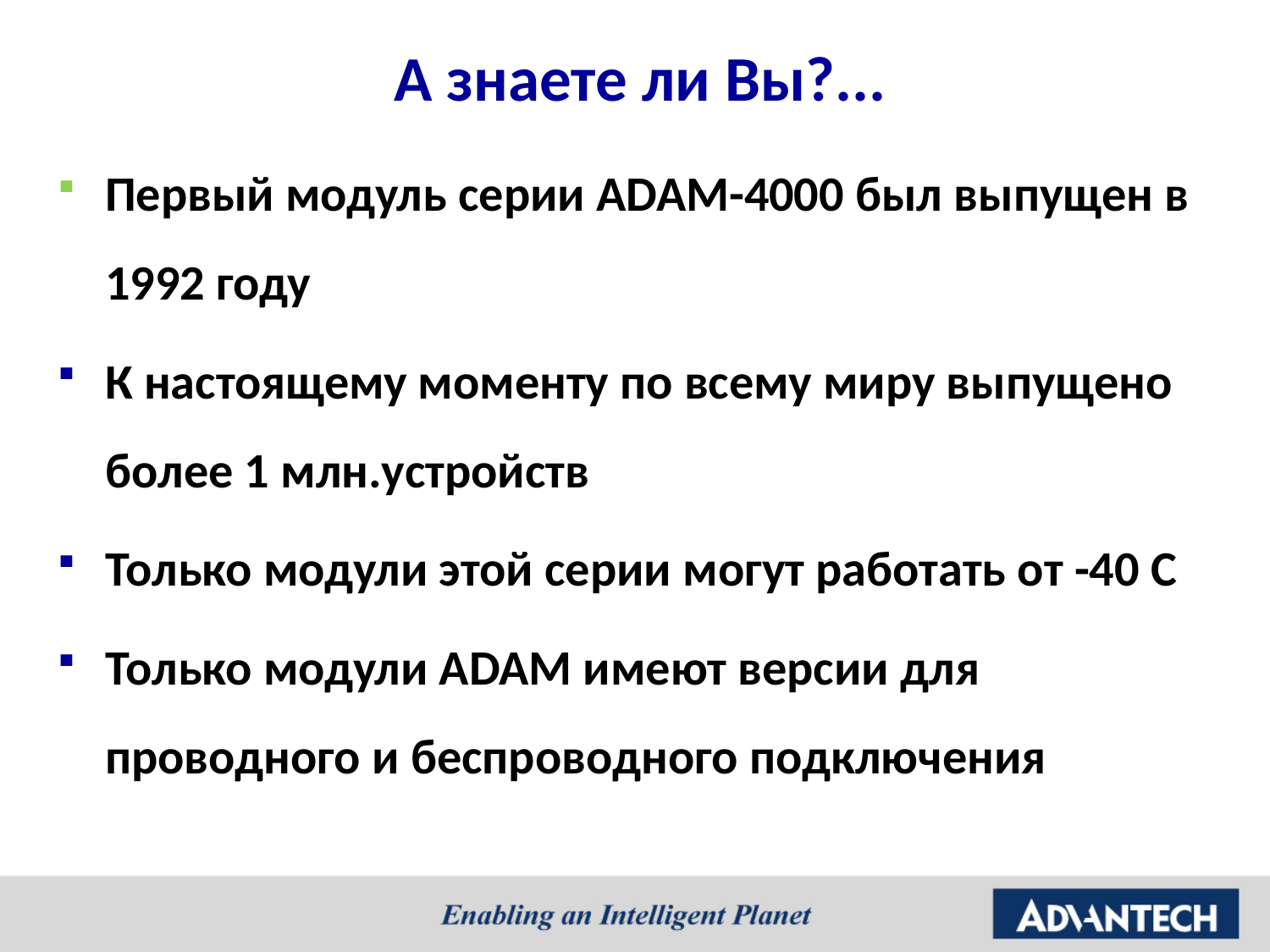

А знаете ли Вы?...
Первый модуль серии ADAM-4000 был выпущен в 1992 году
К настоящему моменту по всему миру выпущено более 1 млн.устройств
Только модули этой серии могут работать от -40 С
Только модули ADAM имеют версии для проводного и беспроводного подключения